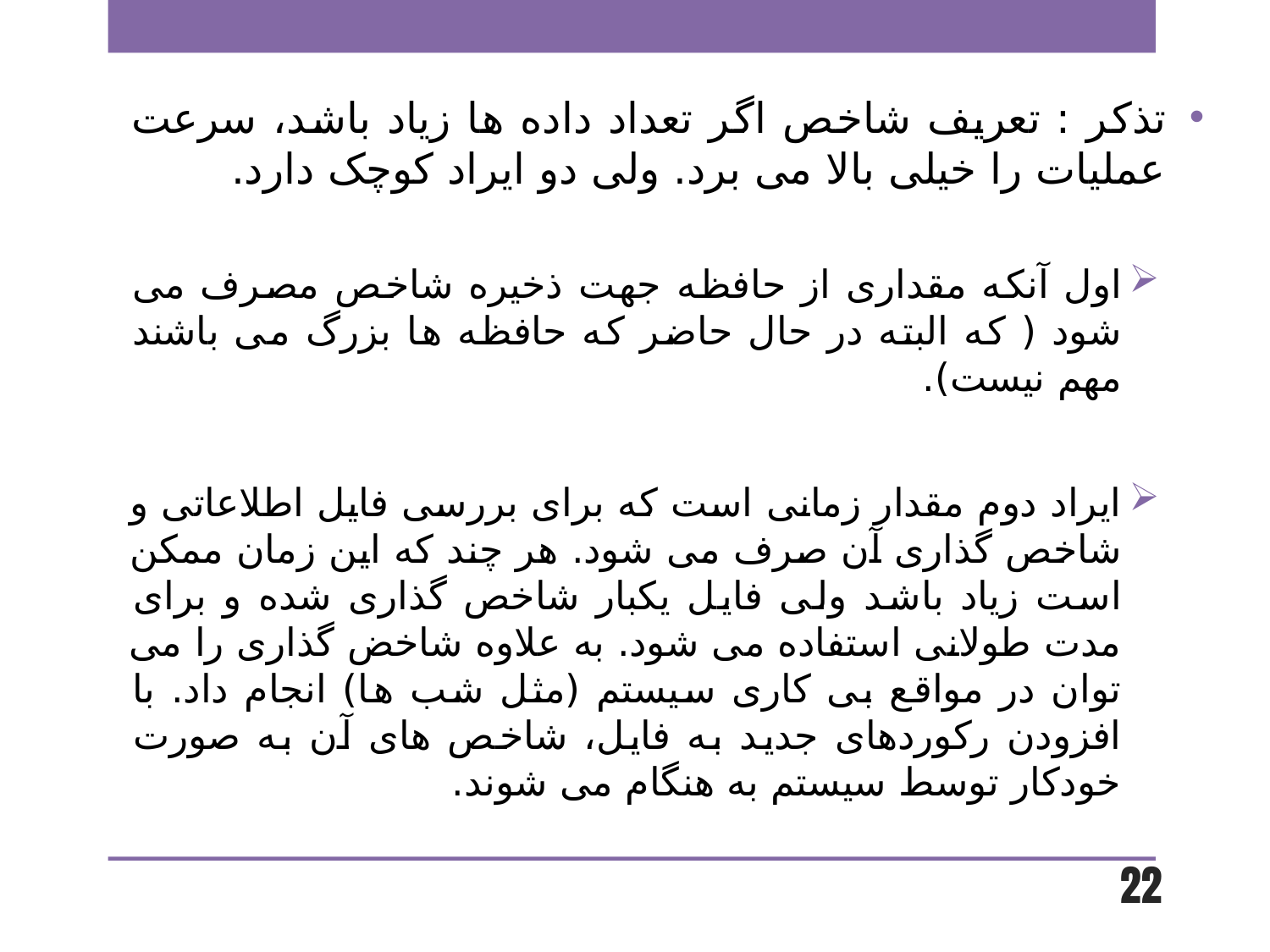

تذکر : تعریف شاخص اگر تعداد داده ها زیاد باشد، سرعت عملیات را خیلی بالا می برد. ولی دو ایراد کوچک دارد.

اول آنکه مقداری از حافظه جهت ذخیره شاخص مصرف می شود ( که البته در حال حاضر که حافظه ها بزرگ می باشند مهم نیست).

ایراد دوم مقدار زمانی است که برای بررسی فایل اطلاعاتی و شاخص گذاری آن صرف می شود. هر چند که این زمان ممکن است زیاد باشد ولی فایل یکبار شاخص گذاری شده و برای مدت طولانی استفاده می شود. به علاوه شاخض گذاری را می توان در مواقع بی کاری سیستم (مثل شب ها) انجام داد. با افزودن رکوردهای جدید به فایل، شاخص های آن به صورت خودکار توسط سیستم به هنگام می شوند.

22